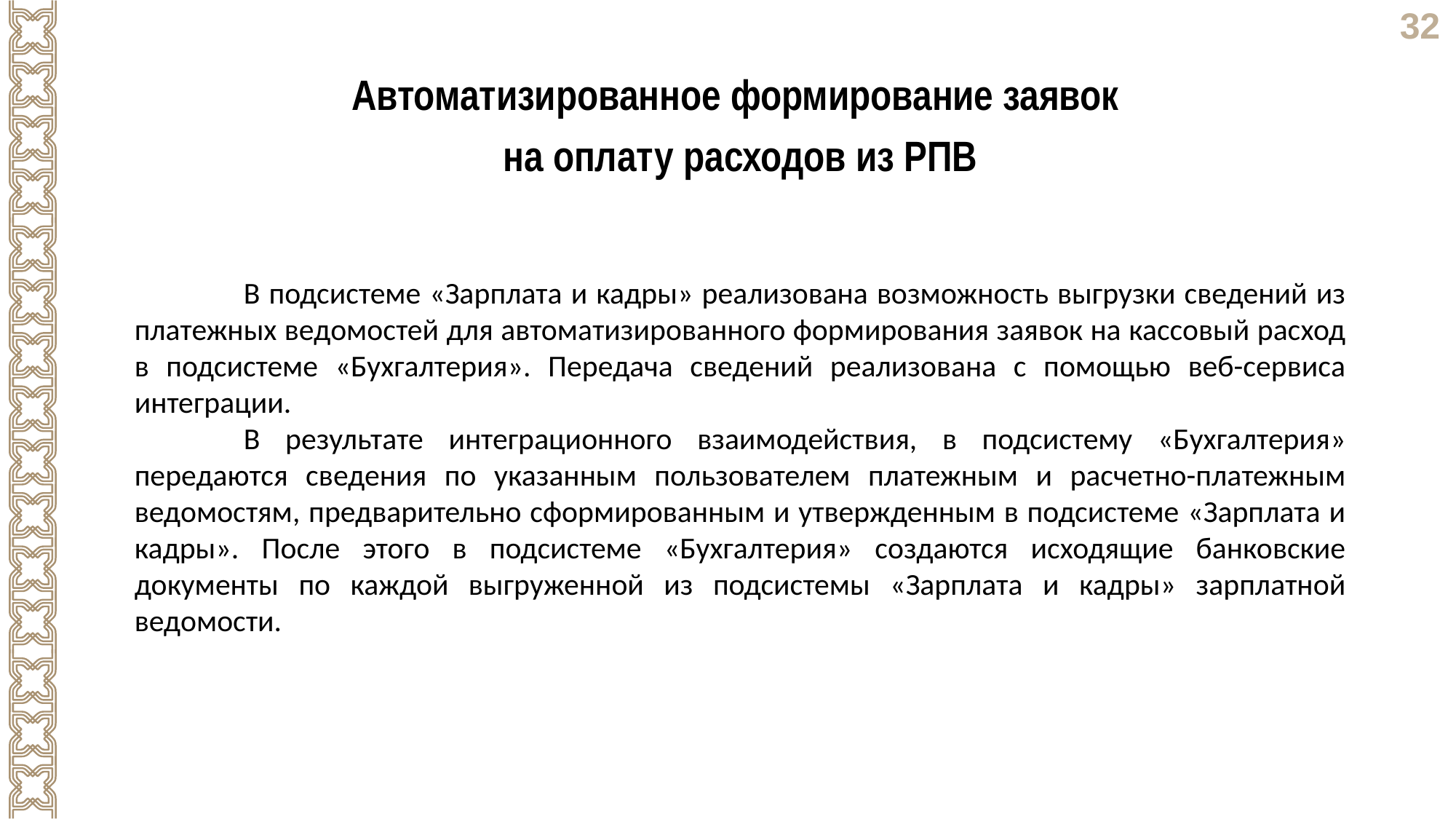

Автоматизированное формирование заявок
на оплату расходов из РПВ
	В подсистеме «Зарплата и кадры» реализована возможность выгрузки сведений из платежных ведомостей для автоматизированного формирования заявок на кассовый расход в подсистеме «Бухгалтерия». Передача сведений реализована с помощью веб-сервиса интеграции.
	В результате интеграционного взаимодействия, в подсистему «Бухгалтерия» передаются сведения по указанным пользователем платежным и расчетно-платежным ведомостям, предварительно сформированным и утвержденным в подсистеме «Зарплата и кадры». После этого в подсистеме «Бухгалтерия» создаются исходящие банковские документы по каждой выгруженной из подсистемы «Зарплата и кадры» зарплатной ведомости.